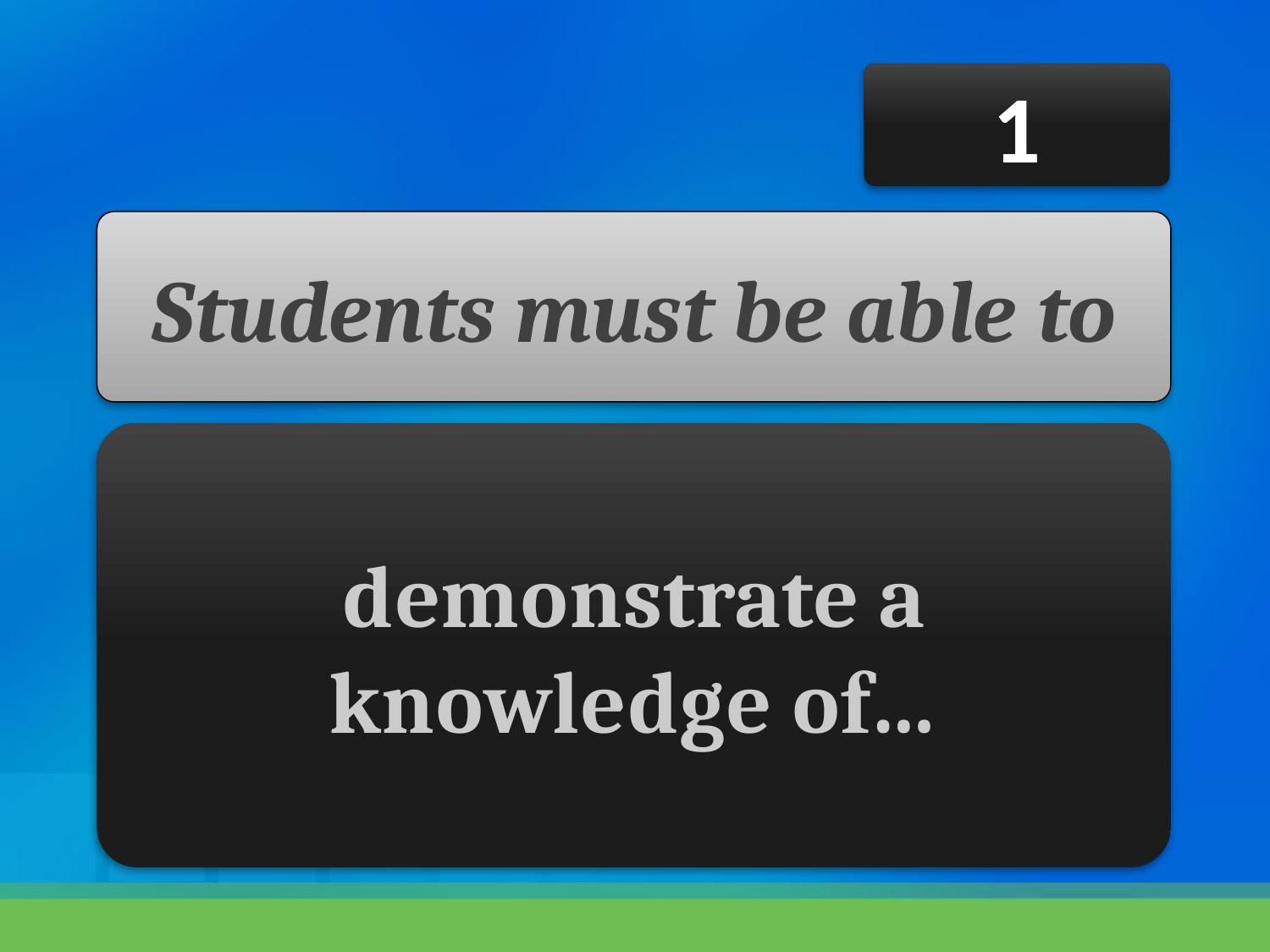

1
Students must be able to
demonstrate a knowledge of…